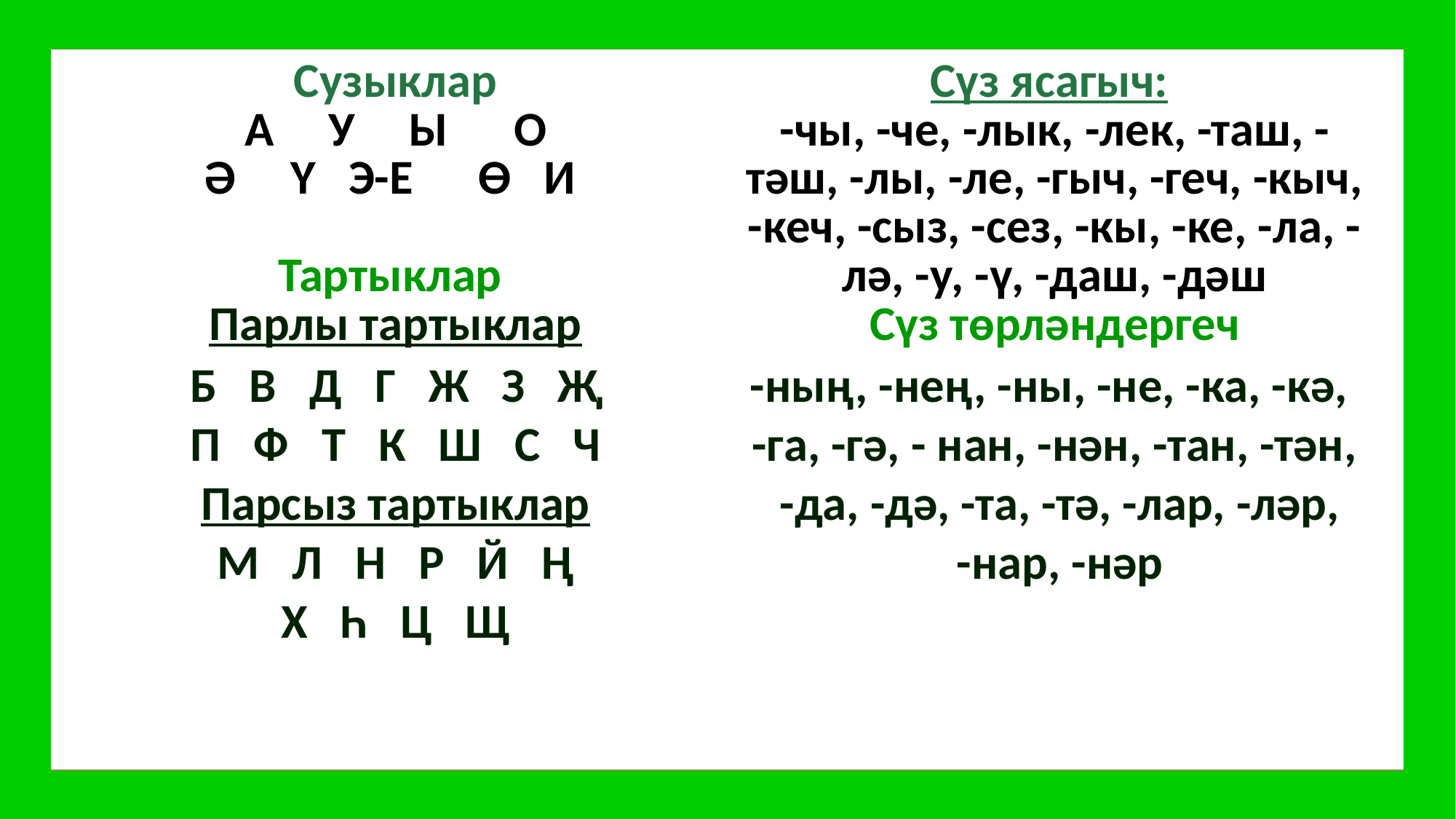

| Сузыклар А У Ы О Ә Ү Э-Е Ө И Тартыклар Парлы тартыклар Б В Д Г Ж З Җ П Ф Т К Ш С Ч Парсыз тартыклар М Л Н Р Й Ң Х Һ Ц Щ | Сүз ясагыч: -чы, -че, -лык, -лек, -таш, -тәш, -лы, -ле, -гыч, -геч, -кыч, -кеч, -сыз, -сез, -кы, -ке, -ла, -лә, -у, -ү, -даш, -дәш Сүз төрләндергеч -ның, -нең, -ны, -не, -ка, -кә, -га, -гә, - нан, -нән, -тан, -тән, -да, -дә, -та, -тә, -лар, -ләр, -нар, -нәр |
| --- | --- |
#